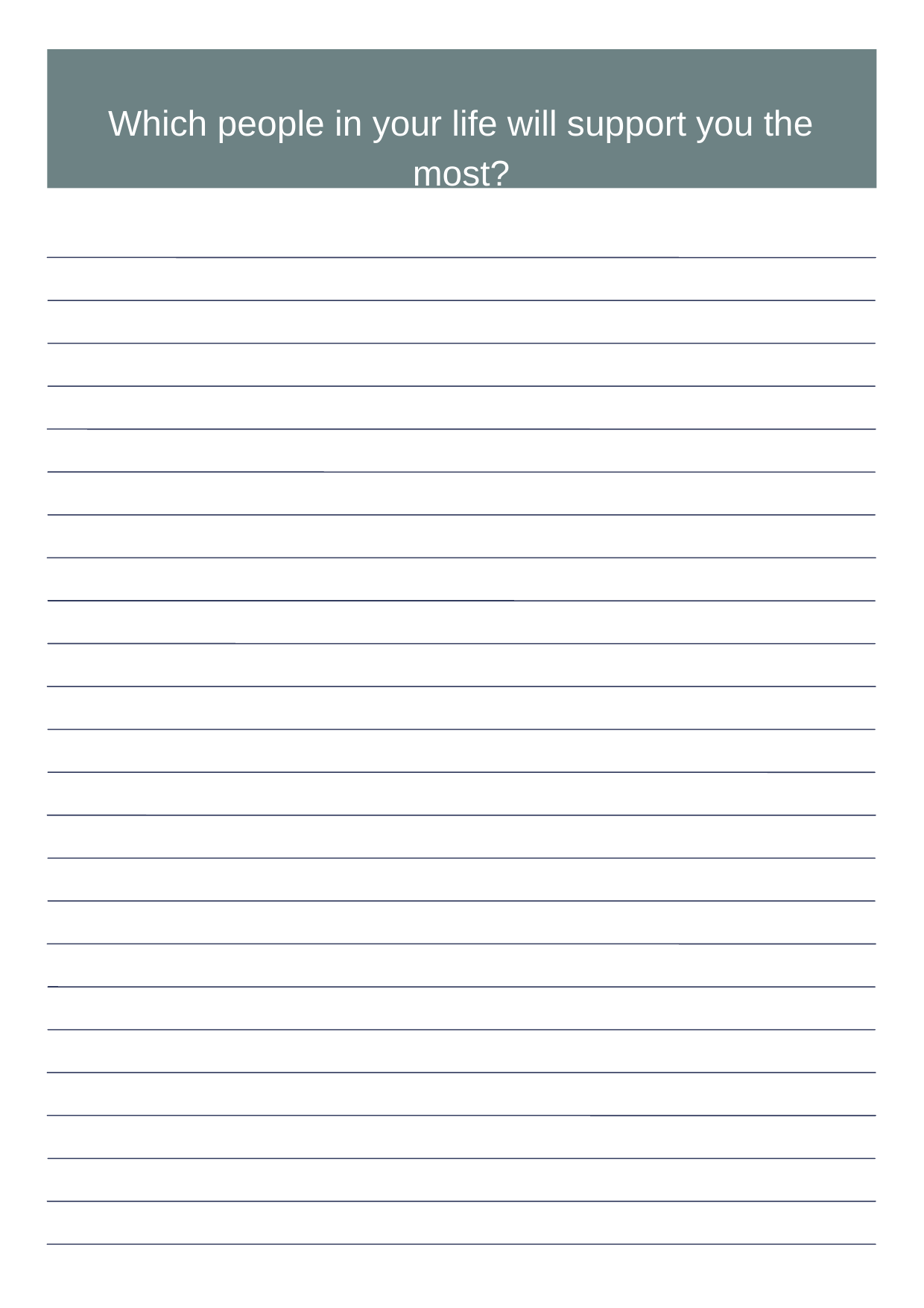

Which people in your life will support you the most?